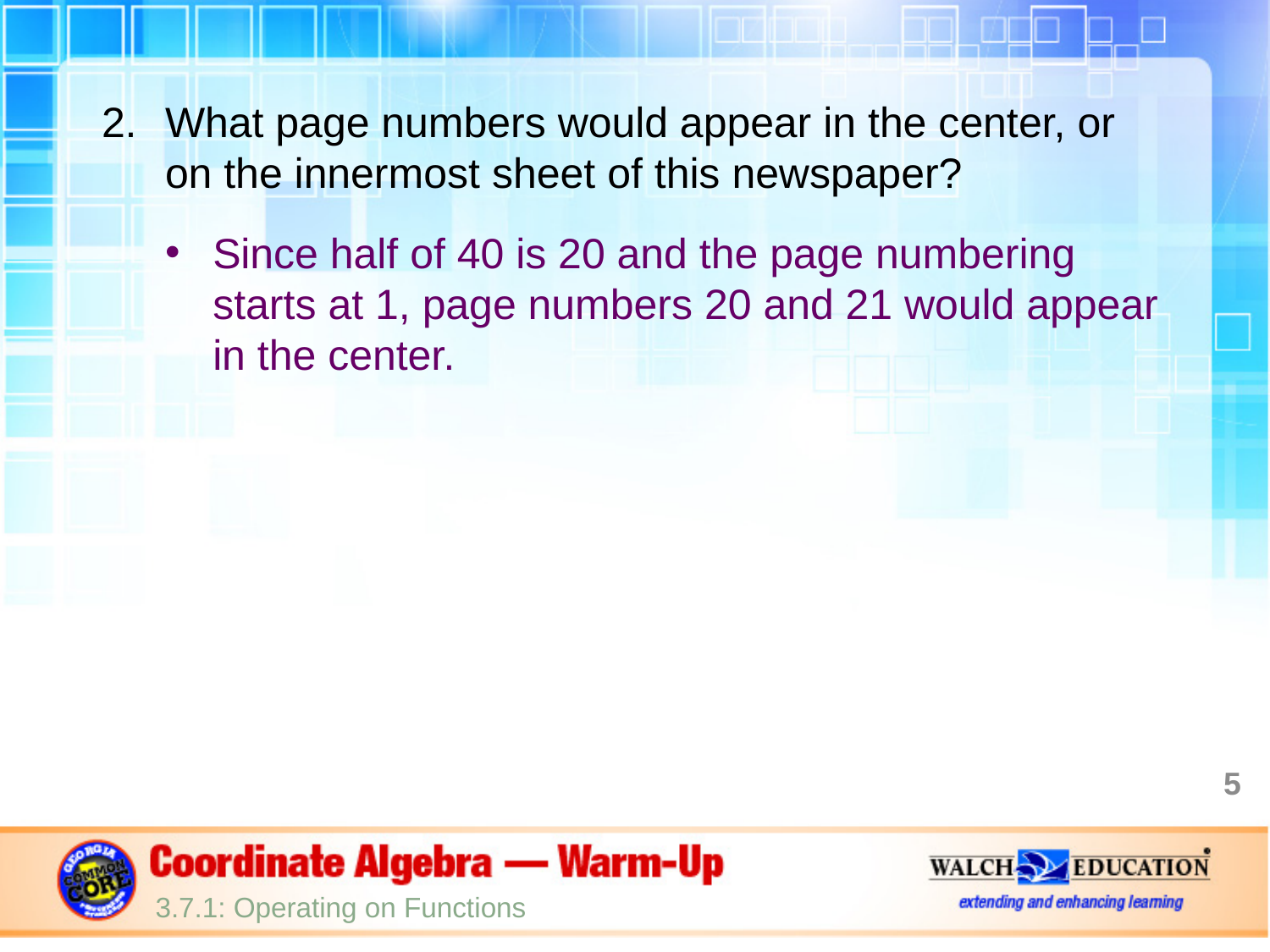

What page numbers would appear in the center, or on the innermost sheet of this newspaper?
Since half of 40 is 20 and the page numbering starts at 1, page numbers 20 and 21 would appear in the center.
5
3.7.1: Operating on Functions